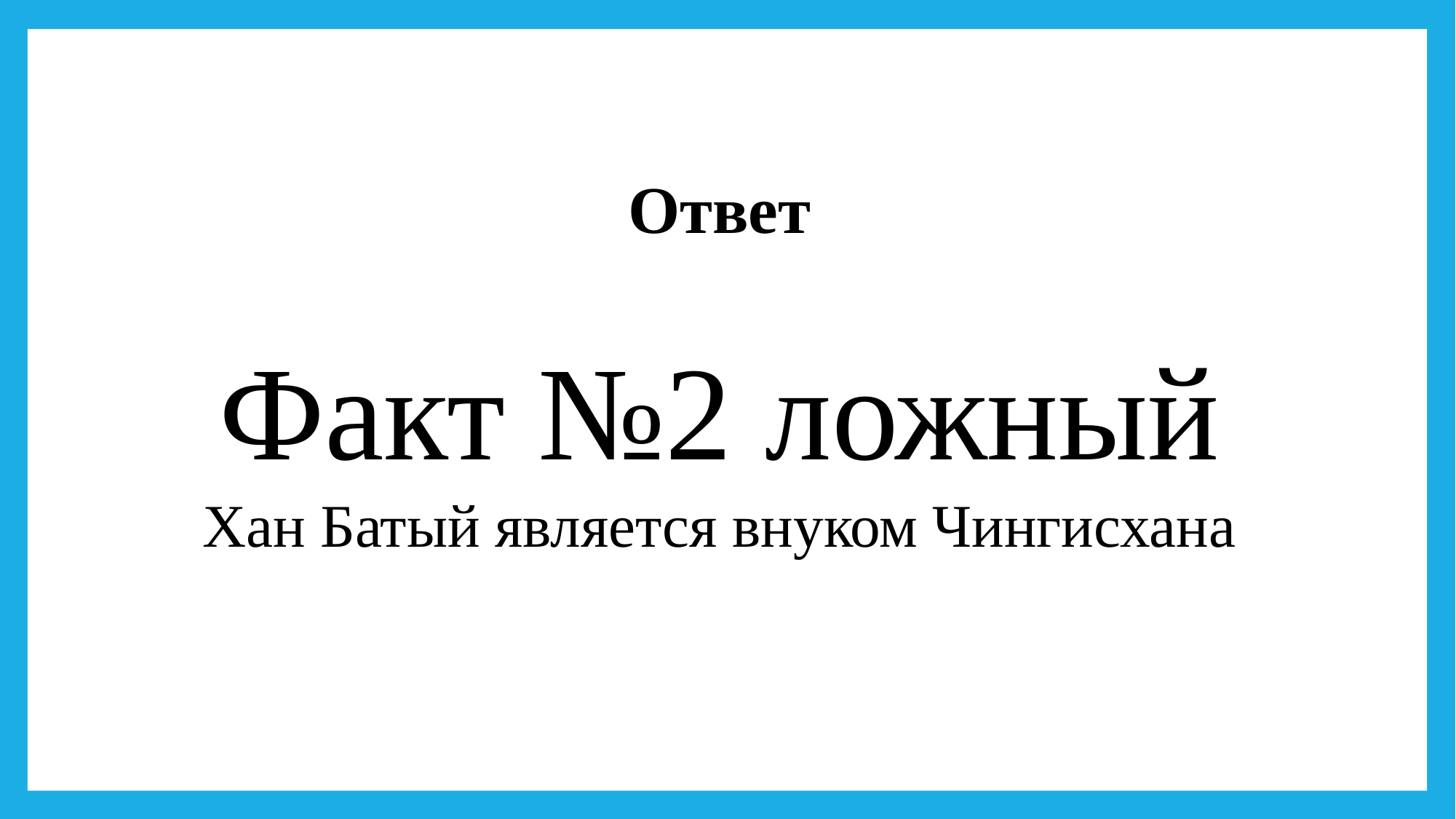

Ответ

Факт №2 ложный
Хан Батый является внуком Чингисхана